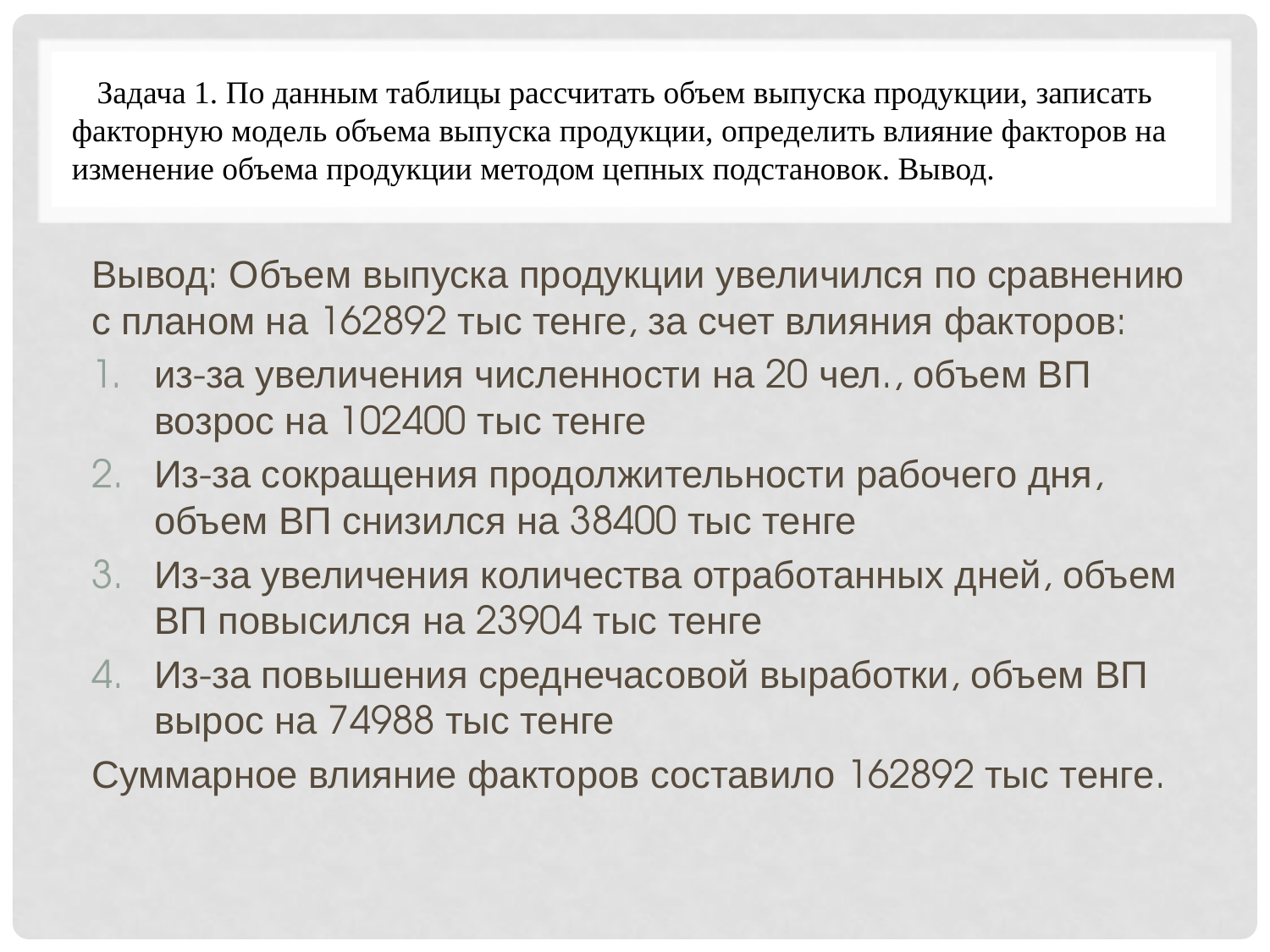

# Задача 1. По данным таблицы рассчитать объем выпуска продукции, записать факторную модель объема выпуска продукции, определить влияние факторов на изменение объема продукции методом цепных подстановок. Вывод.
Вывод: Объем выпуска продукции увеличился по сравнению с планом на 162892 тыс тенге, за счет влияния факторов:
из-за увеличения численности на 20 чел., объем ВП возрос на 102400 тыс тенге
Из-за сокращения продолжительности рабочего дня, объем ВП снизился на 38400 тыс тенге
Из-за увеличения количества отработанных дней, объем ВП повысился на 23904 тыс тенге
Из-за повышения среднечасовой выработки, объем ВП вырос на 74988 тыс тенге
Суммарное влияние факторов составило 162892 тыс тенге.